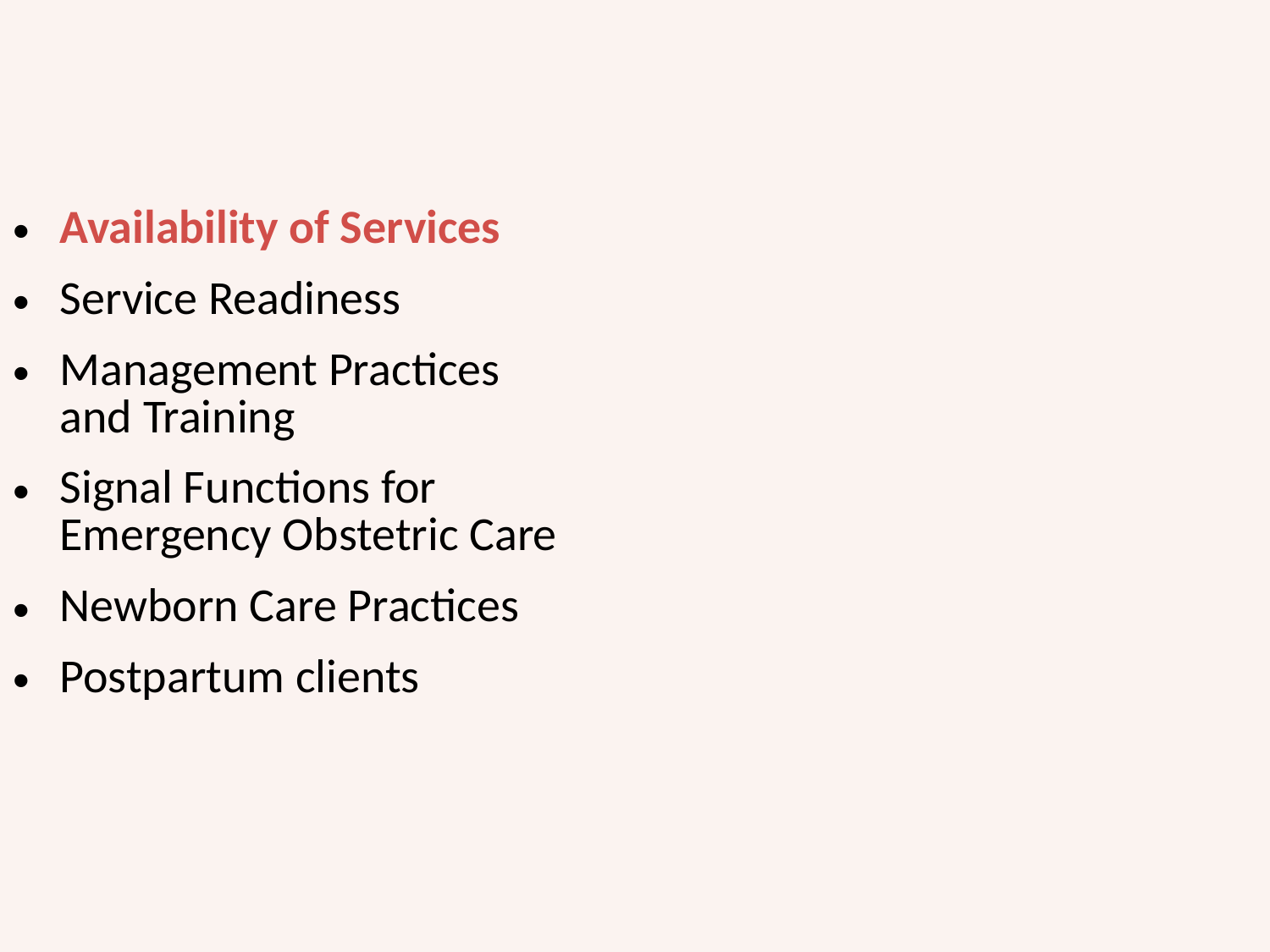

Availability of Services
Service Readiness
Management Practices
and Training
Signal Functions for Emergency Obstetric Care
Newborn Care Practices
Postpartum clients